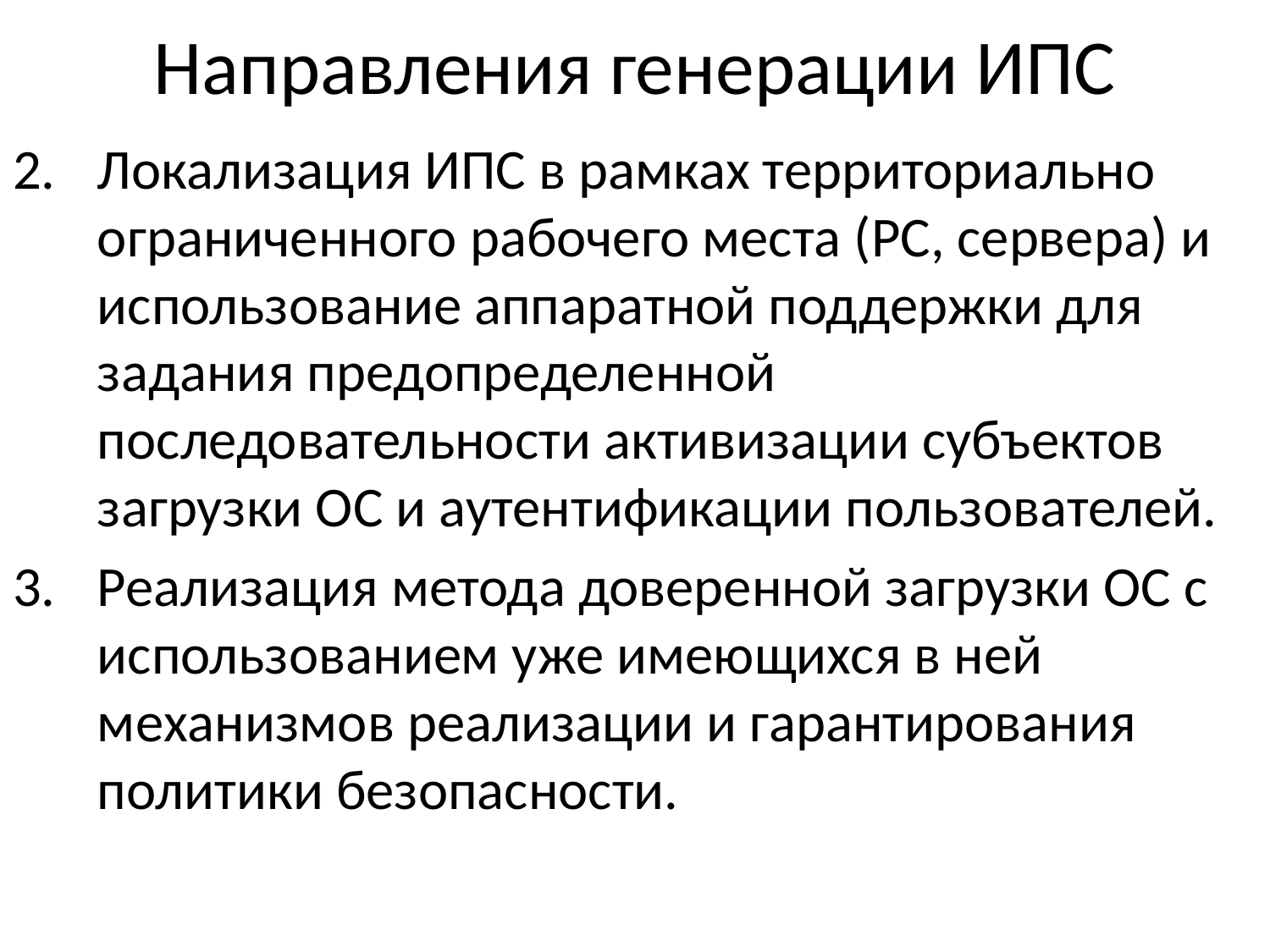

# Направления генерации ИПС
Локализация ИПС в рамках территориально ограниченного рабочего места (РС, сервера) и использование аппаратной поддержки для задания предопределенной последовательности активизации субъектов загрузки ОС и аутентификации пользователей.
Реализация метода доверенной загрузки ОС с использованием уже имеющихся в ней механизмов реализации и гарантирования политики безопасности.